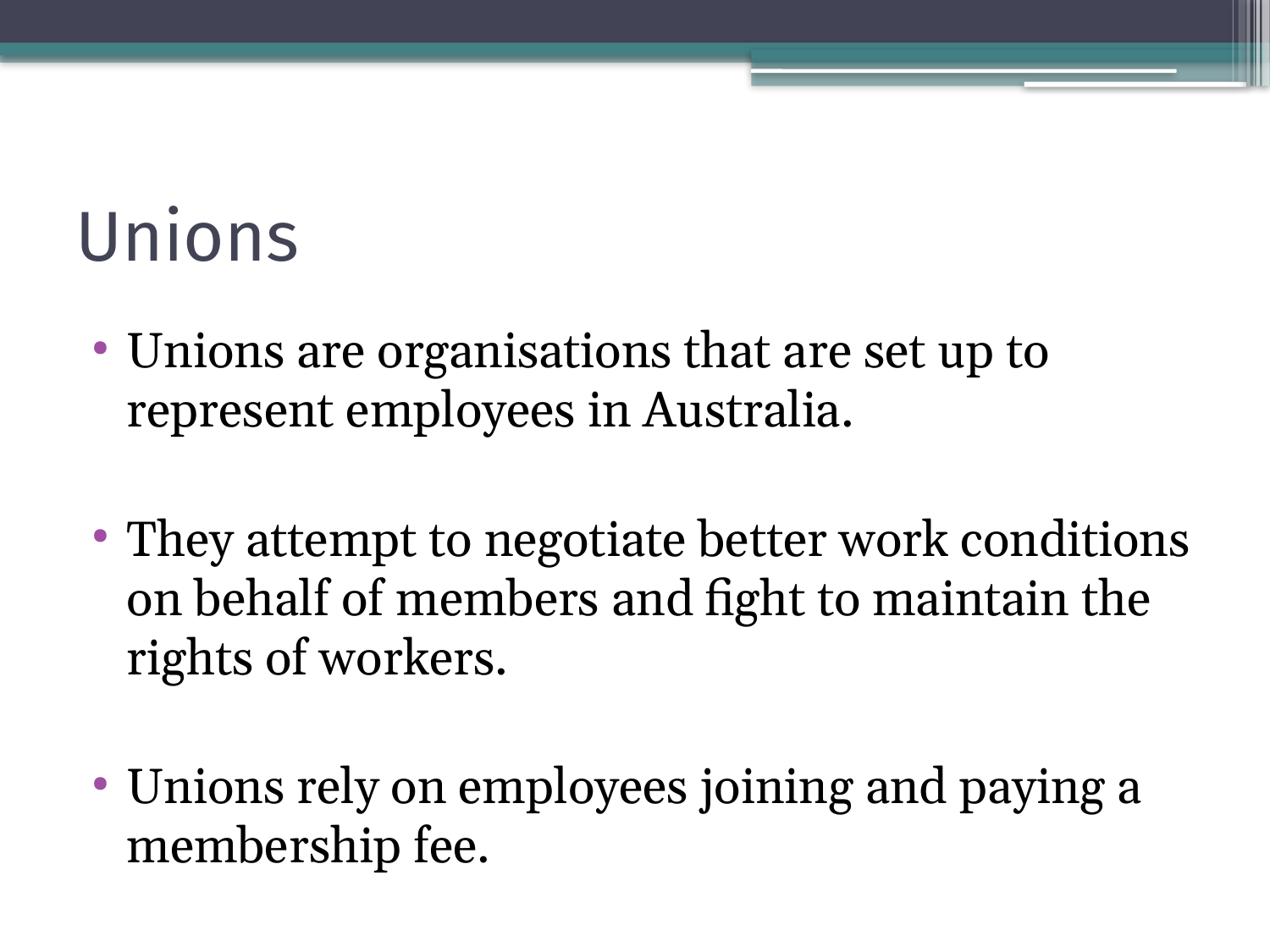

# Unions
Unions are organisations that are set up to represent employees in Australia.

They attempt to negotiate better work conditions on behalf of members and fight to maintain the rights of workers.

Unions rely on employees joining and paying a membership fee.